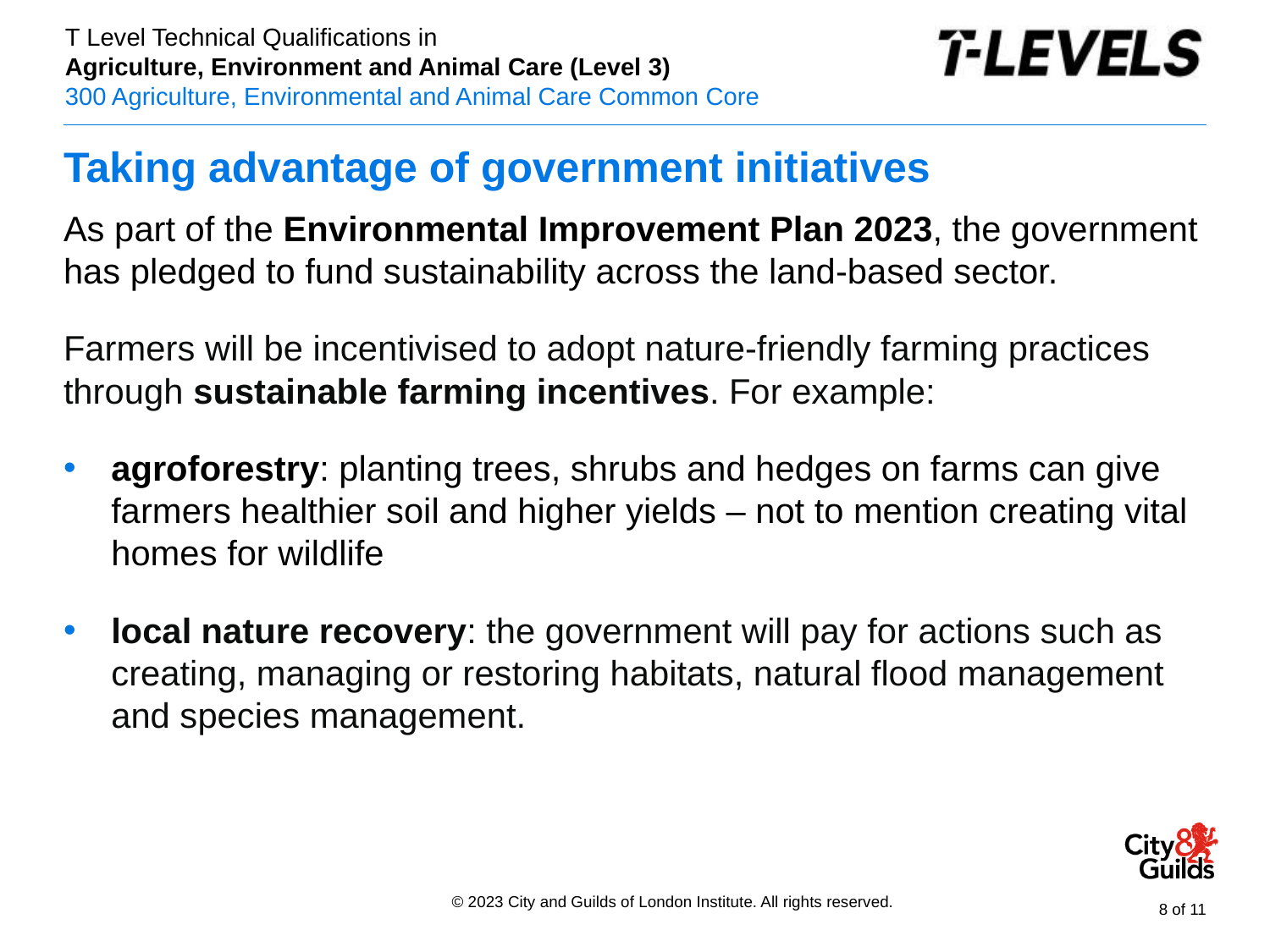

# Taking advantage of government initiatives
As part of the Environmental Improvement Plan 2023, the government has pledged to fund sustainability across the land-based sector.
Farmers will be incentivised to adopt nature-friendly farming practices through sustainable farming incentives. For example:
agroforestry: planting trees, shrubs and hedges on farms can give farmers healthier soil and higher yields – not to mention creating vital homes for wildlife
local nature recovery: the government will pay for actions such as creating, managing or restoring habitats, natural flood management and species management.